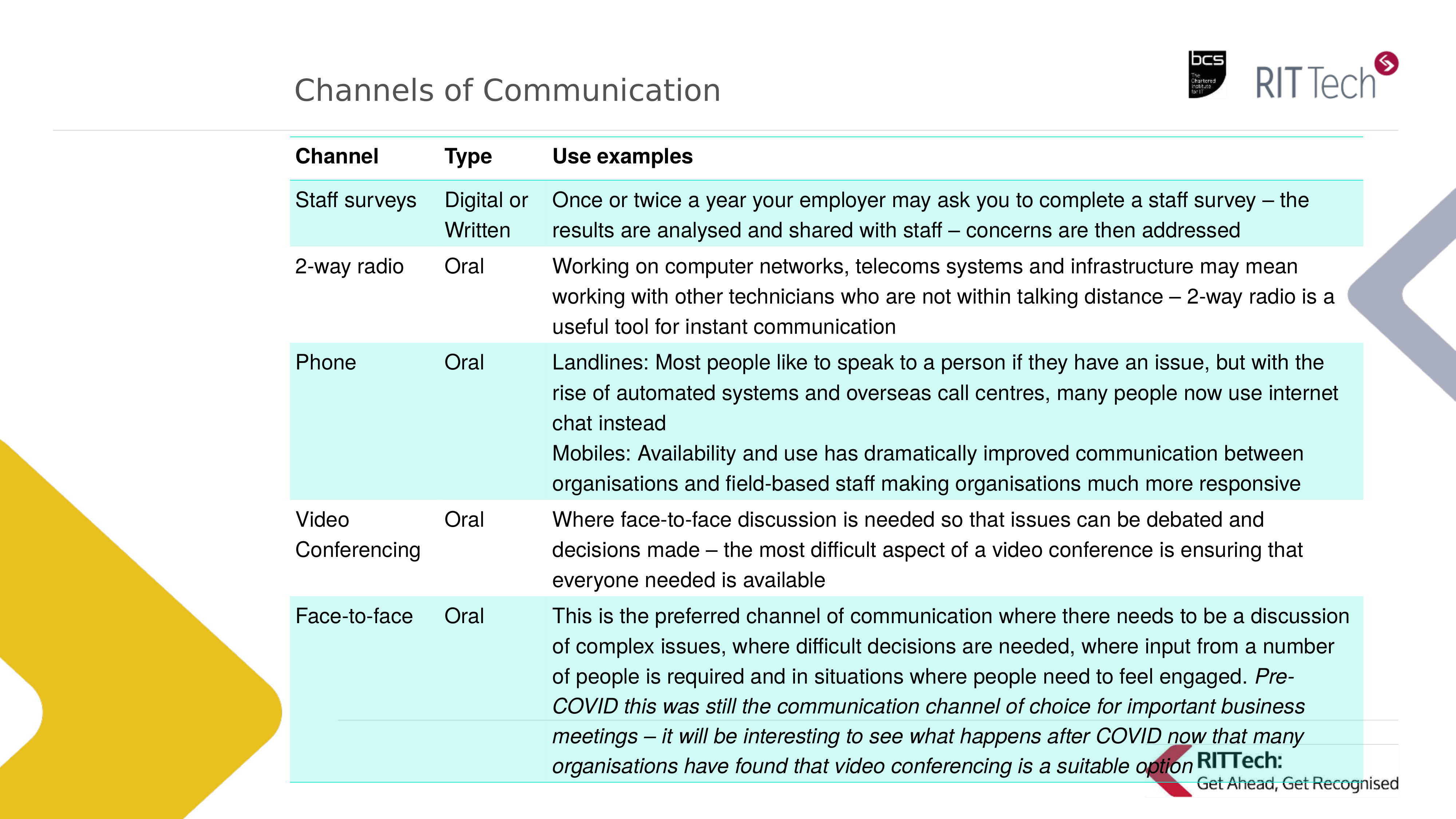

# Channels of Communication
| Channel | Type | Use examples |
| --- | --- | --- |
| Staff surveys | Digital or Written | Once or twice a year your employer may ask you to complete a staff survey – the results are analysed and shared with staff – concerns are then addressed |
| 2-way radio | Oral | Working on computer networks, telecoms systems and infrastructure may mean working with other technicians who are not within talking distance – 2-way radio is a useful tool for instant communication |
| Phone | Oral | Landlines: Most people like to speak to a person if they have an issue, but with the rise of automated systems and overseas call centres, many people now use internet chat instead Mobiles: Availability and use has dramatically improved communication between organisations and field-based staff making organisations much more responsive |
| Video Conferencing | Oral | Where face-to-face discussion is needed so that issues can be debated and decisions made – the most difficult aspect of a video conference is ensuring that everyone needed is available |
| Face-to-face | Oral | This is the preferred channel of communication where there needs to be a discussion of complex issues, where difficult decisions are needed, where input from a number of people is required and in situations where people need to feel engaged. Pre-COVID this was still the communication channel of choice for important business meetings – it will be interesting to see what happens after COVID now that many organisations have found that video conferencing is a suitable option |